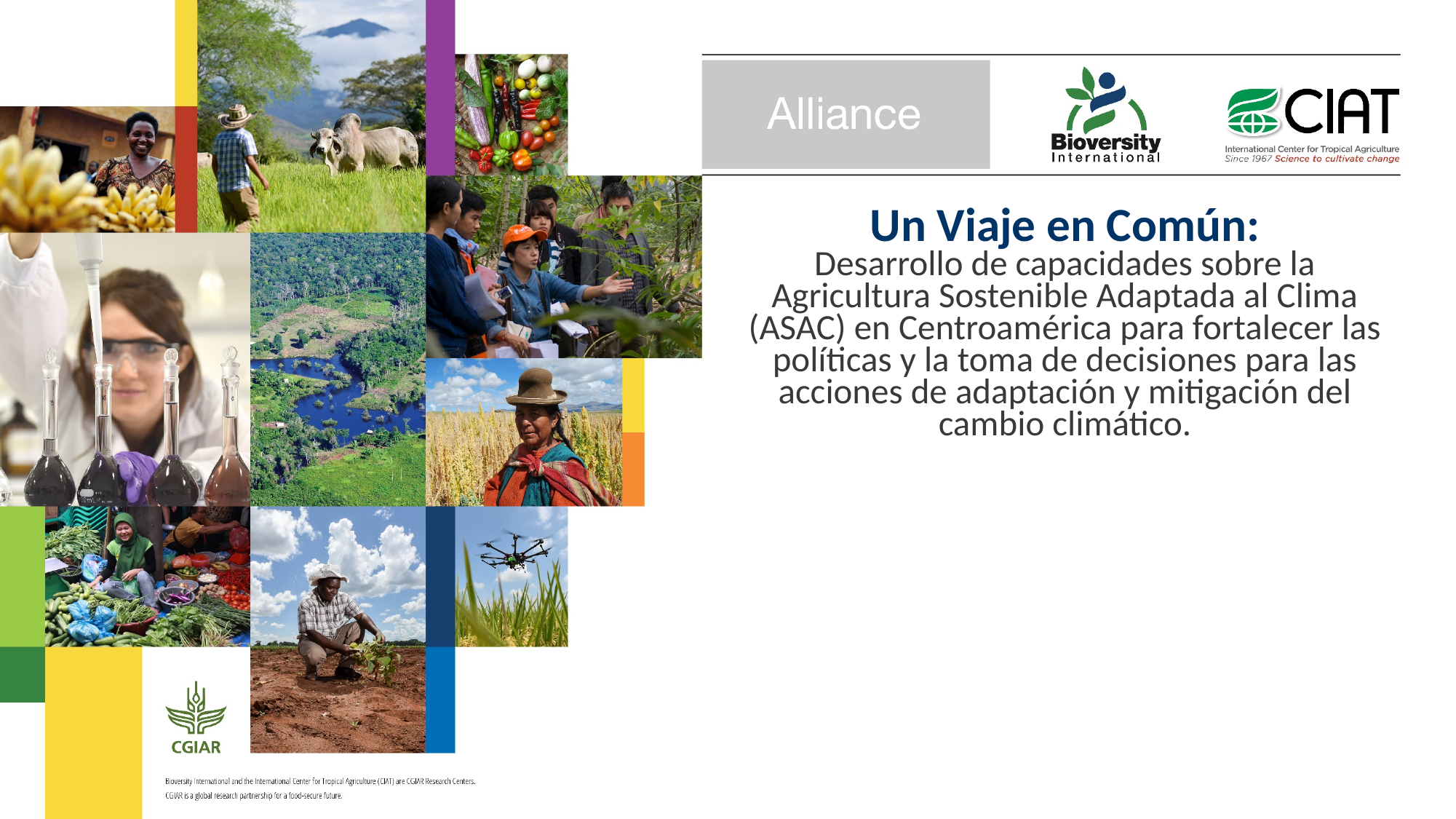

# Un Viaje en Común: Desarrollo de capacidades sobre la Agricultura Sostenible Adaptada al Clima (ASAC) en Centroamérica para fortalecer las políticas y la toma de decisiones para las acciones de adaptación y mitigación del cambio climático.